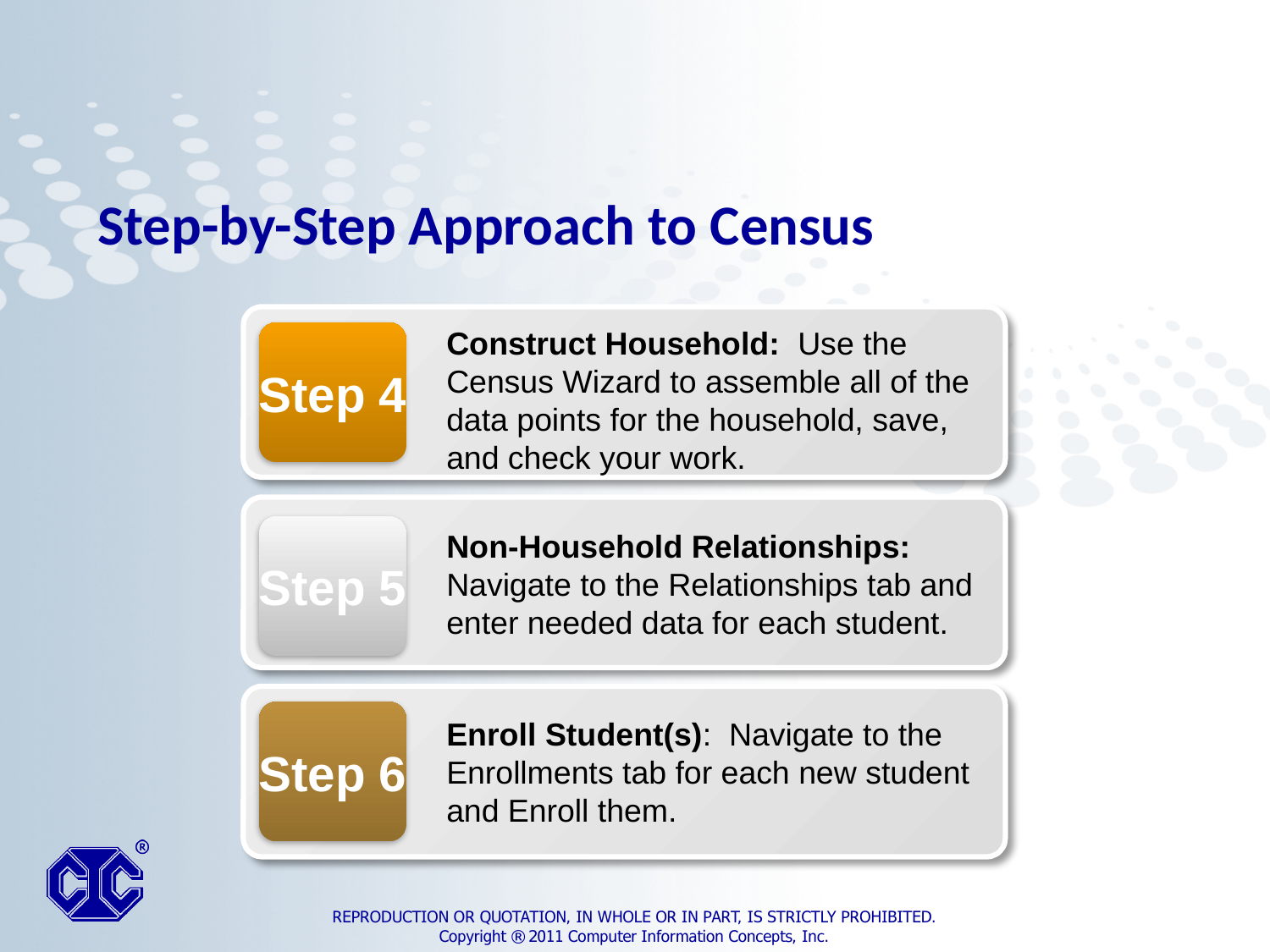

Step-by-Step Approach to Census

Construct Household:  Use the Census Wizard to assemble all of the data points for the household, save, and check your work.
Step 4

Step 5
Non-Household Relationships:  Navigate to the Relationships tab and enter needed data for each student.

Step 6
Enroll Student(s):  Navigate to the Enrollments tab for each new student and Enroll them.